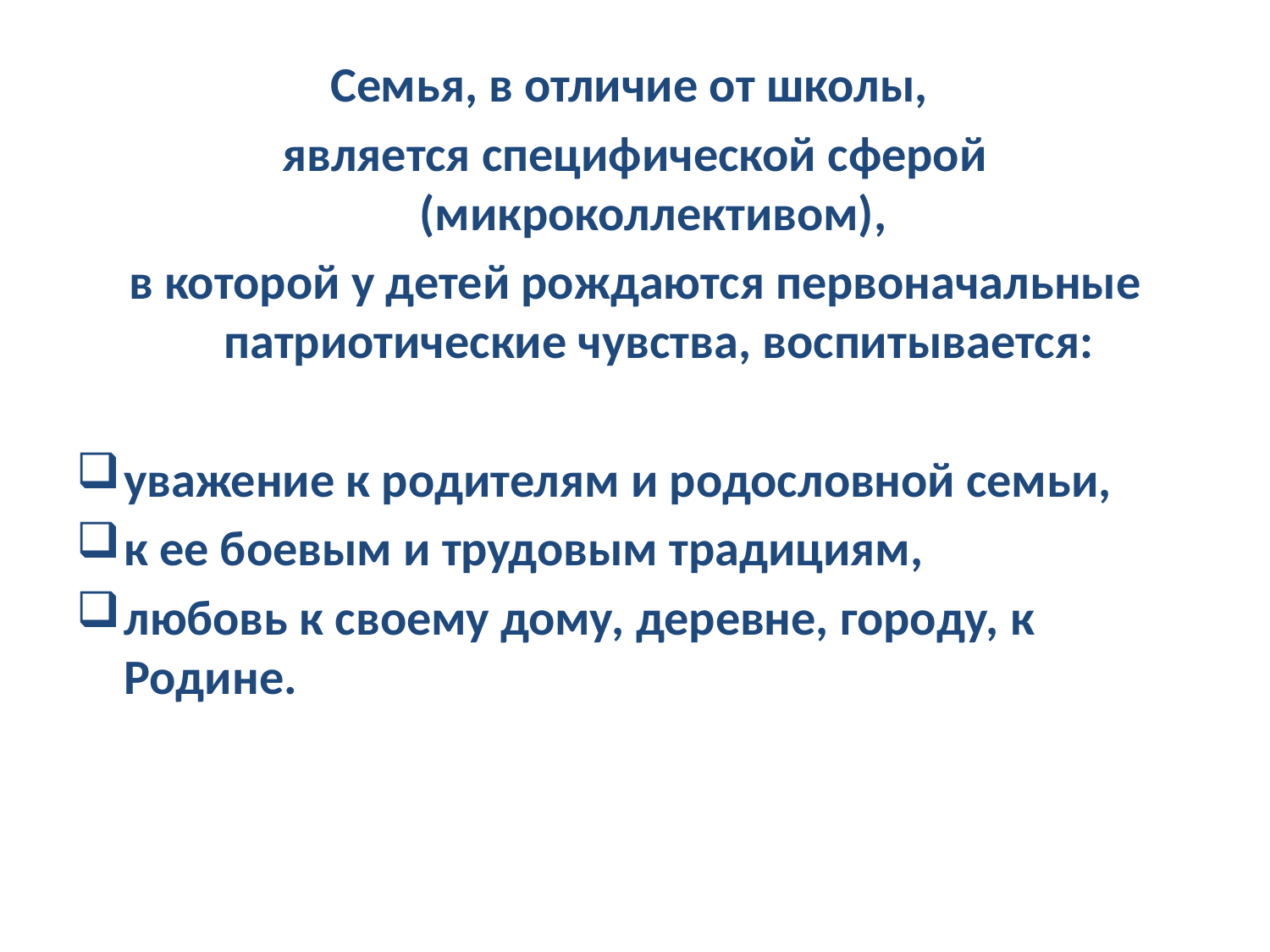

Семья, в отличие от школы,
является специфической сферой (микроколлективом),
в которой у детей рождаются первоначальные патриотические чувства, воспитывается:

уважение к родителям и родословной семьи,
к ее боевым и трудовым традициям,
любовь к своему дому, деревне, городу, к Родине.